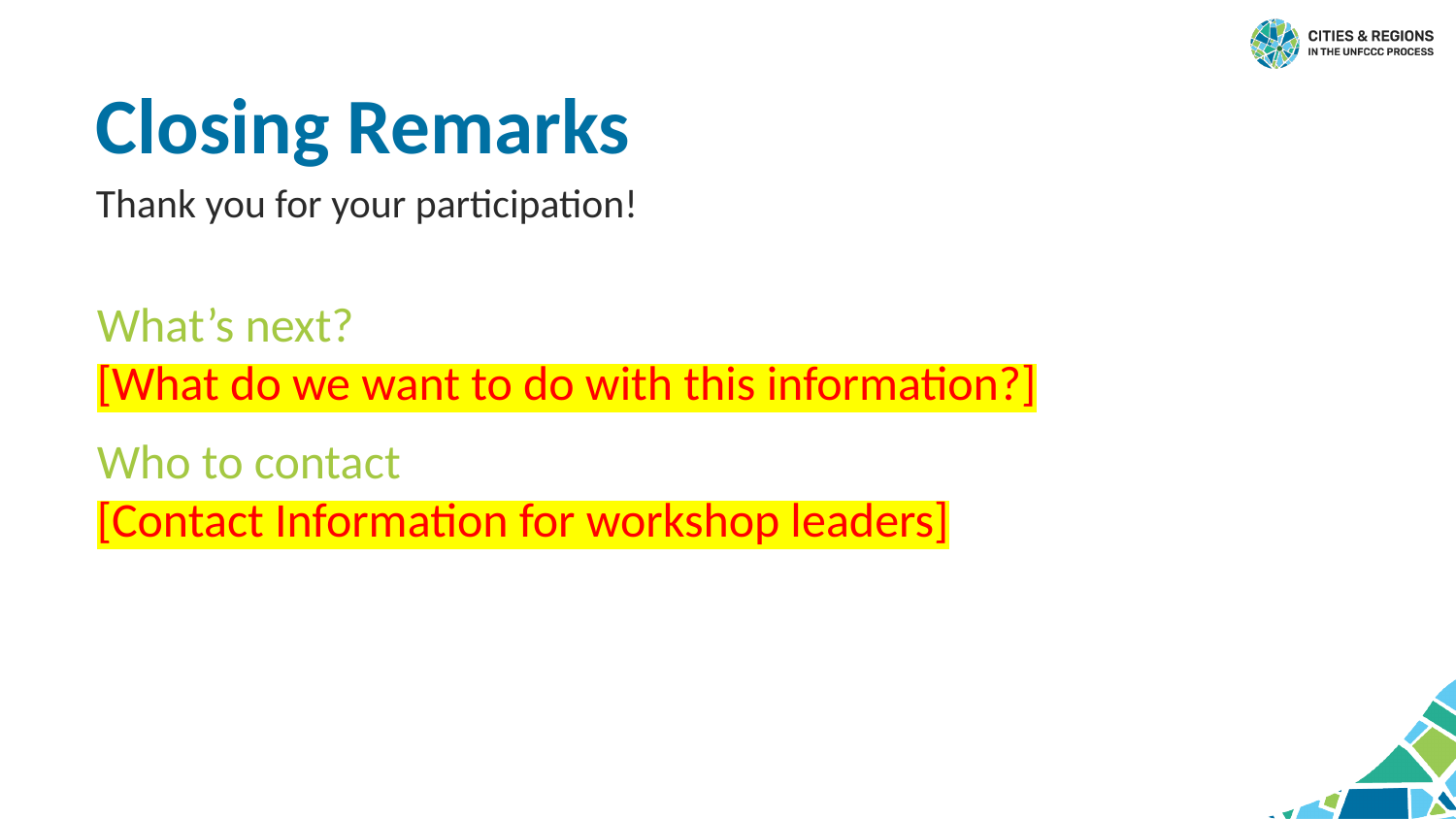

# Closing Remarks
Thank you for your participation!
What’s next?
[What do we want to do with this information?]
Who to contact
[Contact Information for workshop leaders]